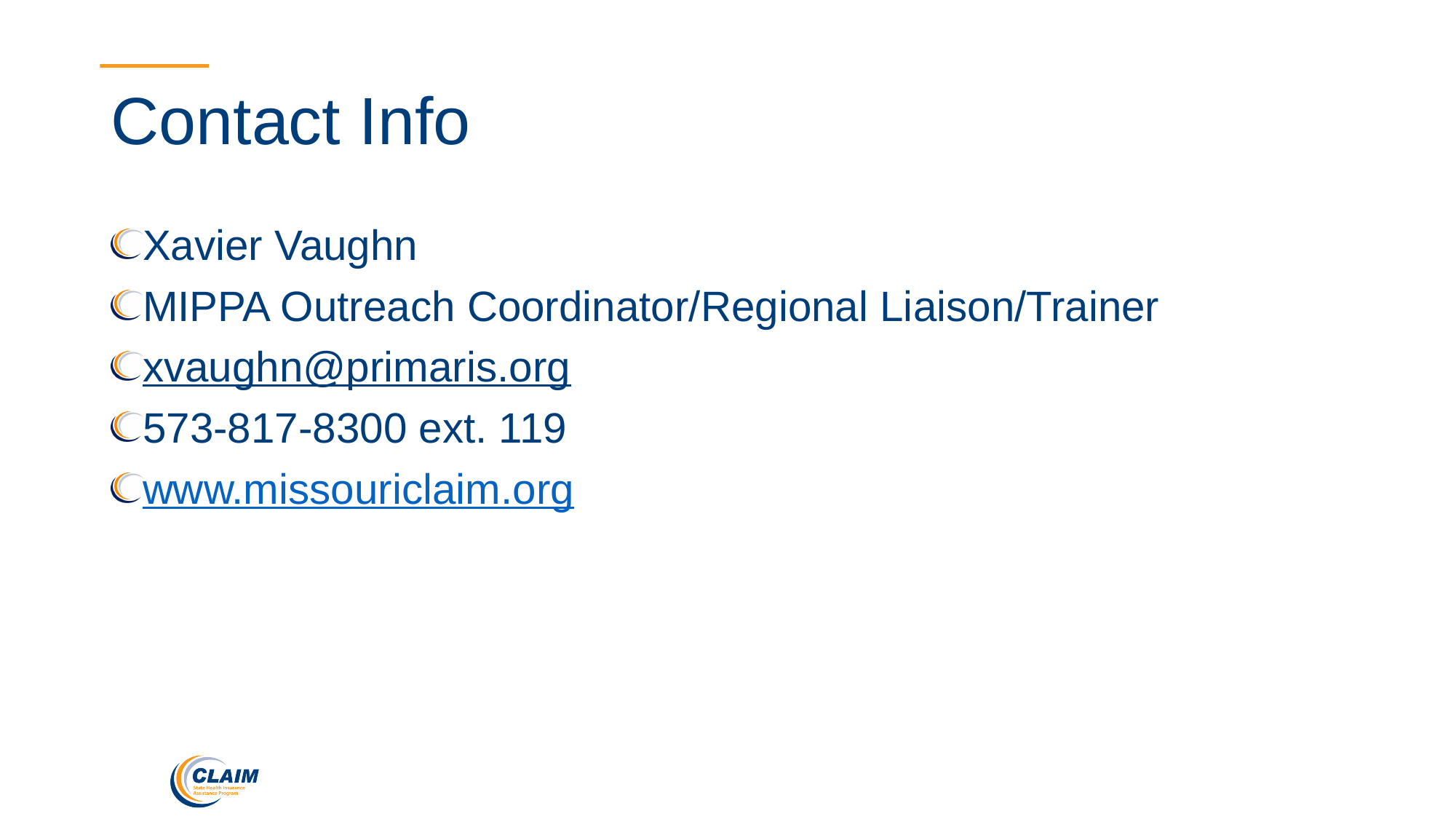

# Contact Info
Xavier Vaughn
MIPPA Outreach Coordinator/Regional Liaison/Trainer
xvaughn@primaris.org
573-817-8300 ext. 119
www.missouriclaim.org